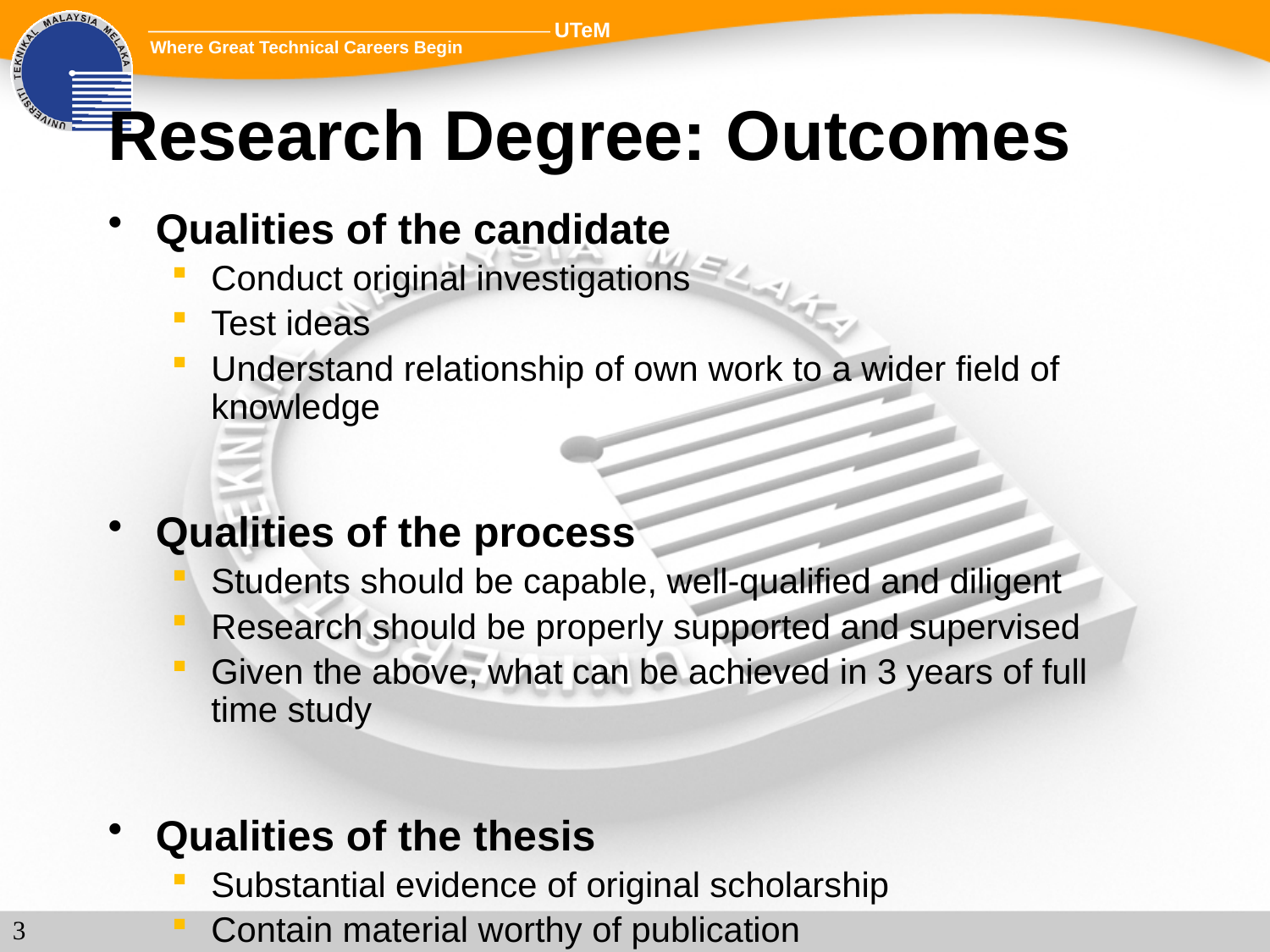

# Research Degree: Outcomes
Qualities of the candidate
Conduct original investigations
Test ideas
Understand relationship of own work to a wider field of knowledge

Qualities of the process
Students should be capable, well-qualified and diligent
Research should be properly supported and supervised
Given the above, what can be achieved in 3 years of full time study

Qualities of the thesis
Substantial evidence of original scholarship
Contain material worthy of publication